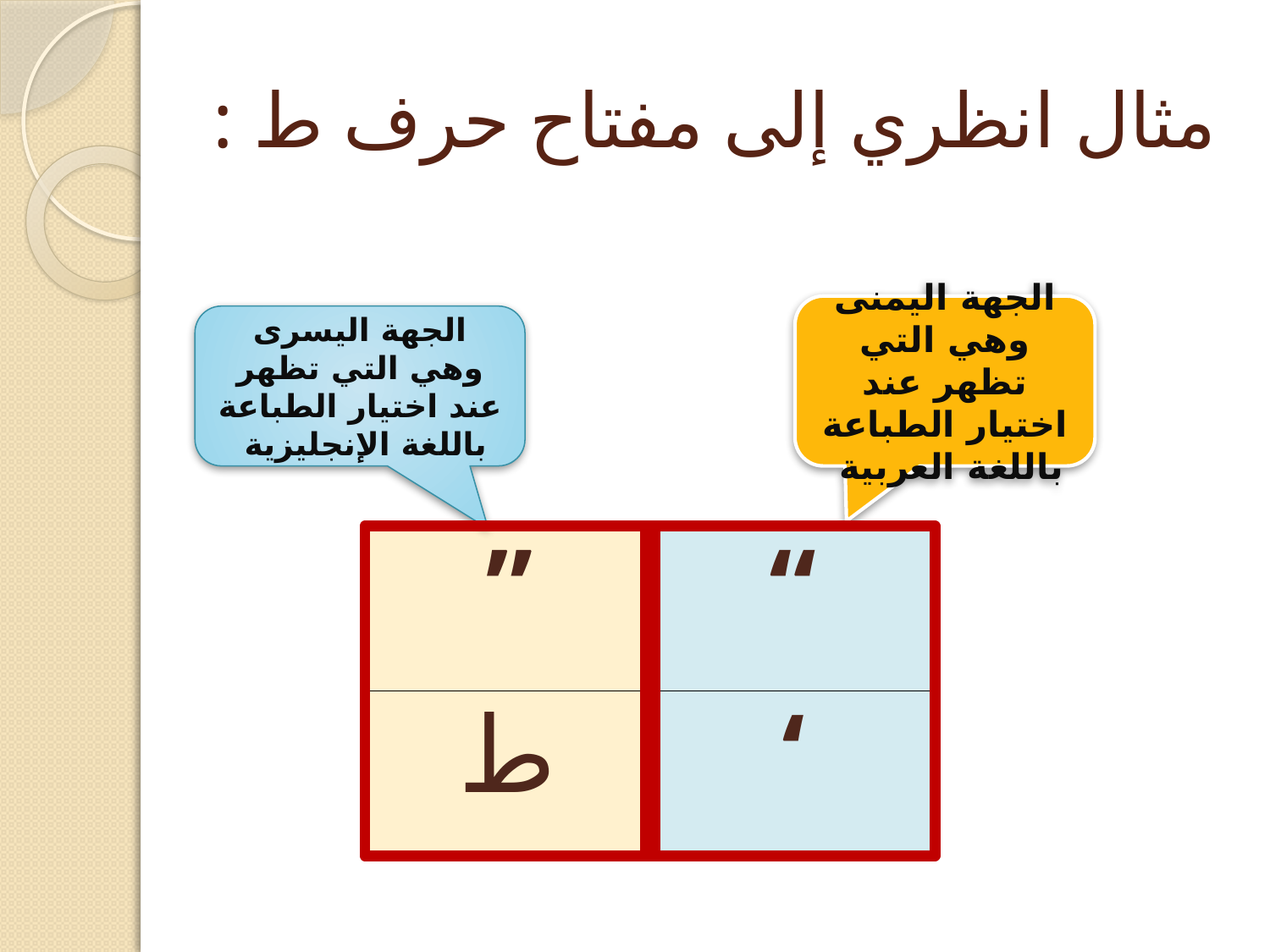

# مثال انظري إلى مفتاح حرف ط :
الجهة اليمنى وهي التي تظهر عند اختيار الطباعة باللغة العربية
الجهة اليسرى وهي التي تظهر عند اختيار الطباعة باللغة الإنجليزية
| ” | “ |
| --- | --- |
| ط | ‘ |